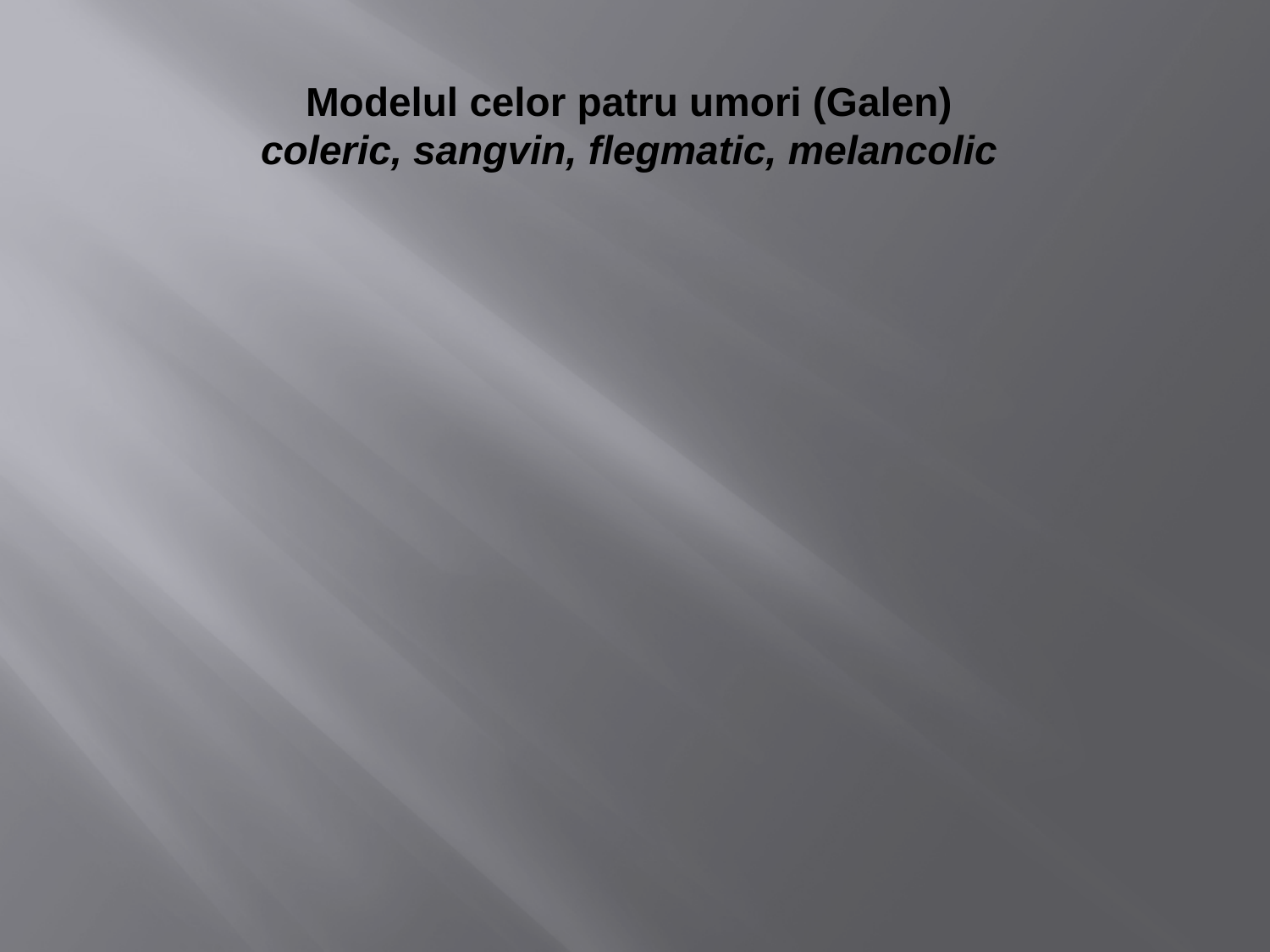

# Modelul celor patru umori (Galen) coleric, sangvin, flegmatic, melancolic